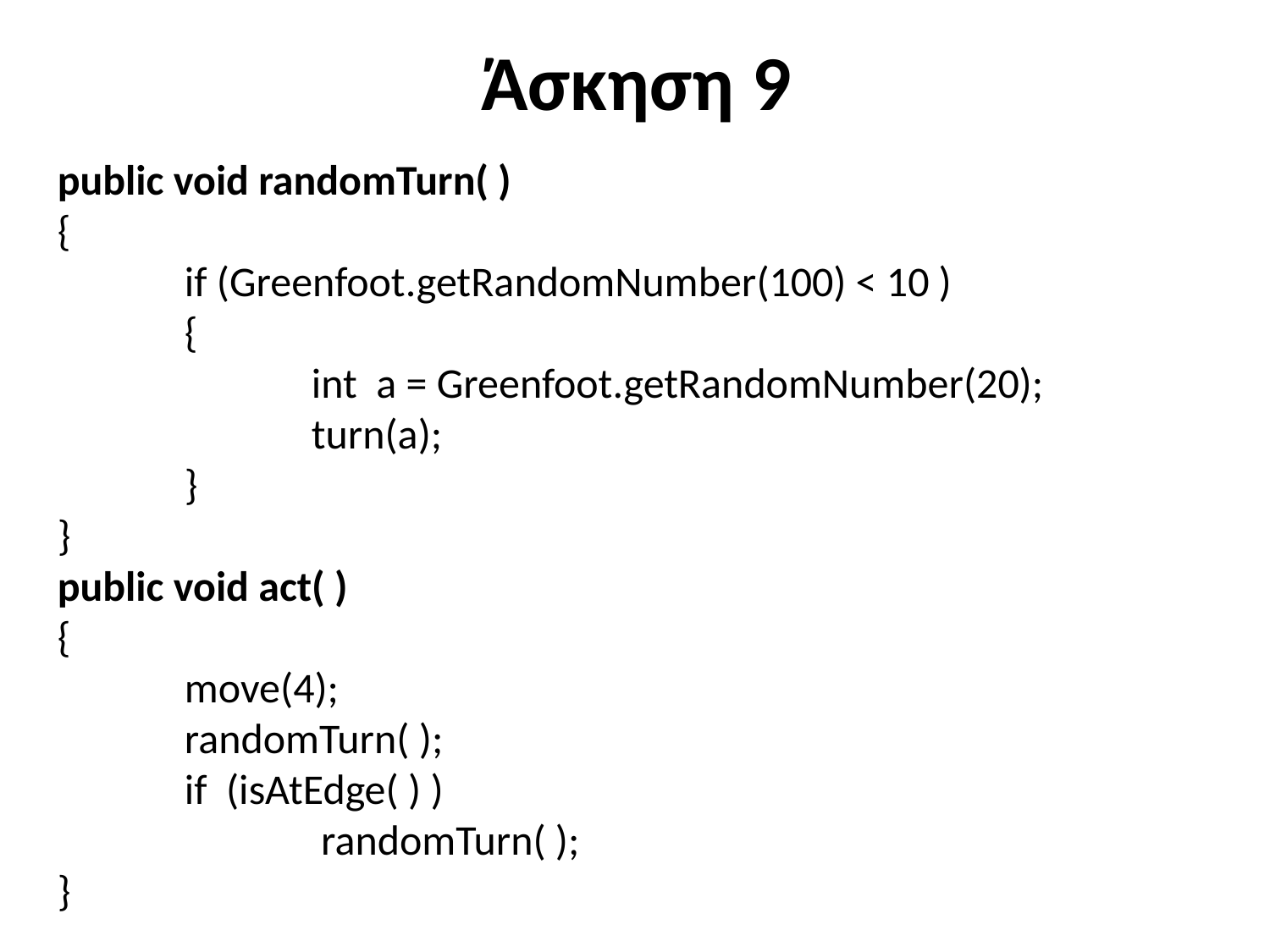

# Άσκηση 9
public void randomTurn( )
{
	if (Greenfoot.getRandomNumber(100) < 10 )
	{
		int  a = Greenfoot.getRandomNumber(20);
		turn(a);
	}
}
public void act( )
{
	move(4);
	randomTurn( );
	if  (isAtEdge( ) )
		 randomTurn( );
}